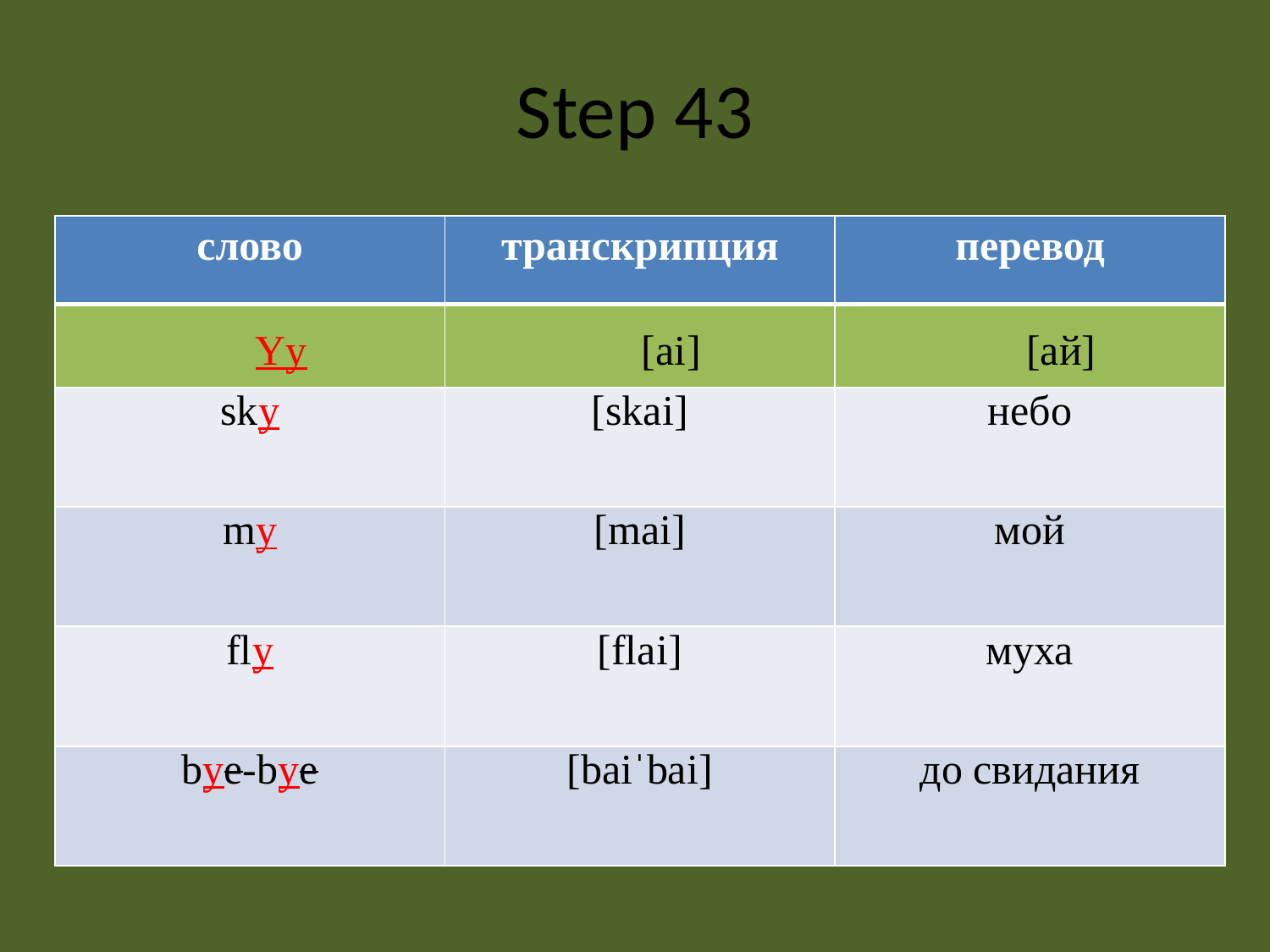

# Step 43
| слово | транскрипция | перевод |
| --- | --- | --- |
| Yy | [ai] | [ай] |
| sky | [skai] | небо |
| my | [mai] | мой |
| fly | [flai] | муха |
| bye-bye | [baiˈbai] | до свидания |